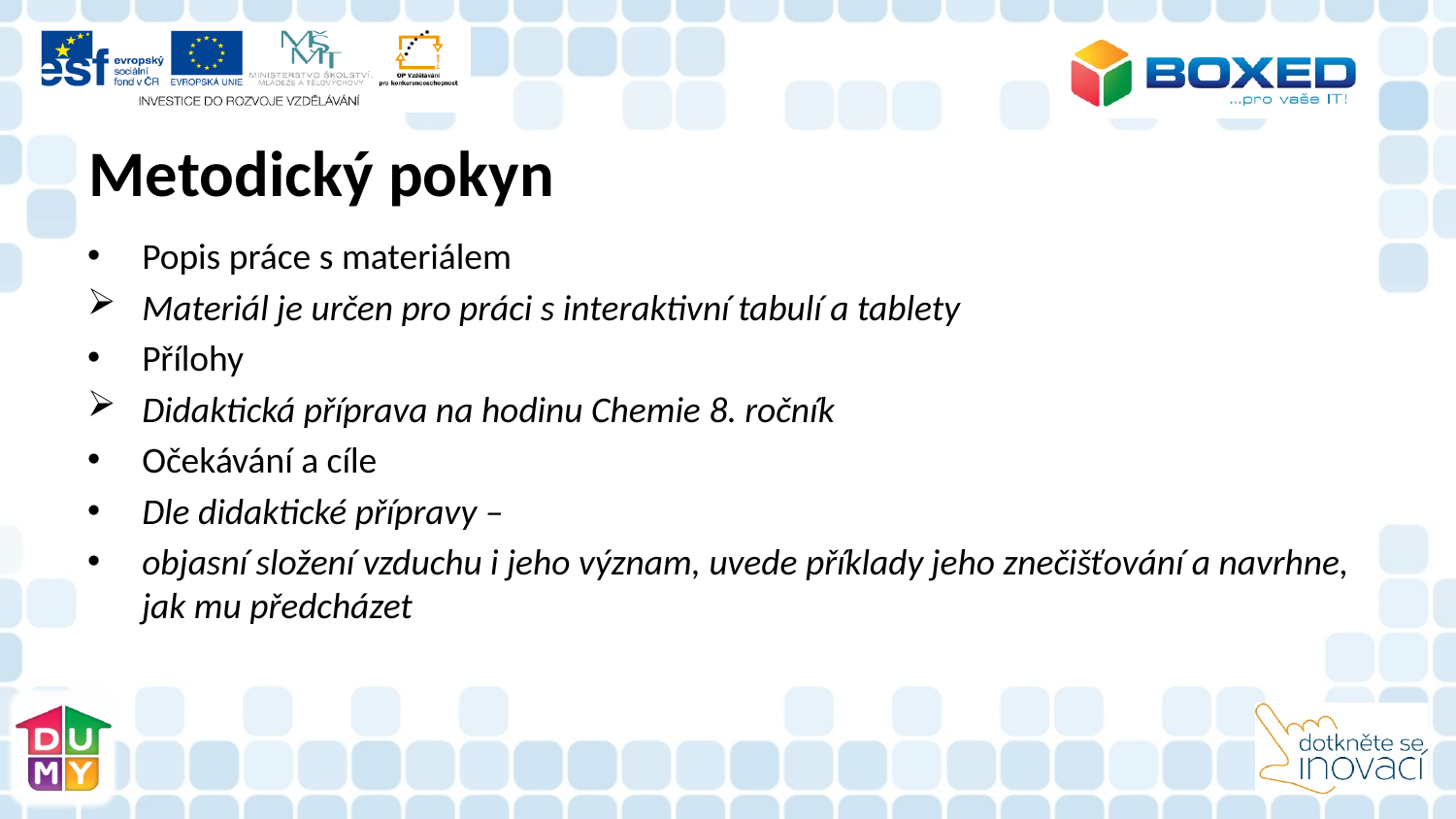

# Metodický pokyn
Popis práce s materiálem
Materiál je určen pro práci s interaktivní tabulí a tablety
Přílohy
Didaktická příprava na hodinu Chemie 8. ročník
Očekávání a cíle
Dle didaktické přípravy –
objasní složení vzduchu i jeho význam, uvede příklady jeho znečišťování a navrhne, jak mu předcházet